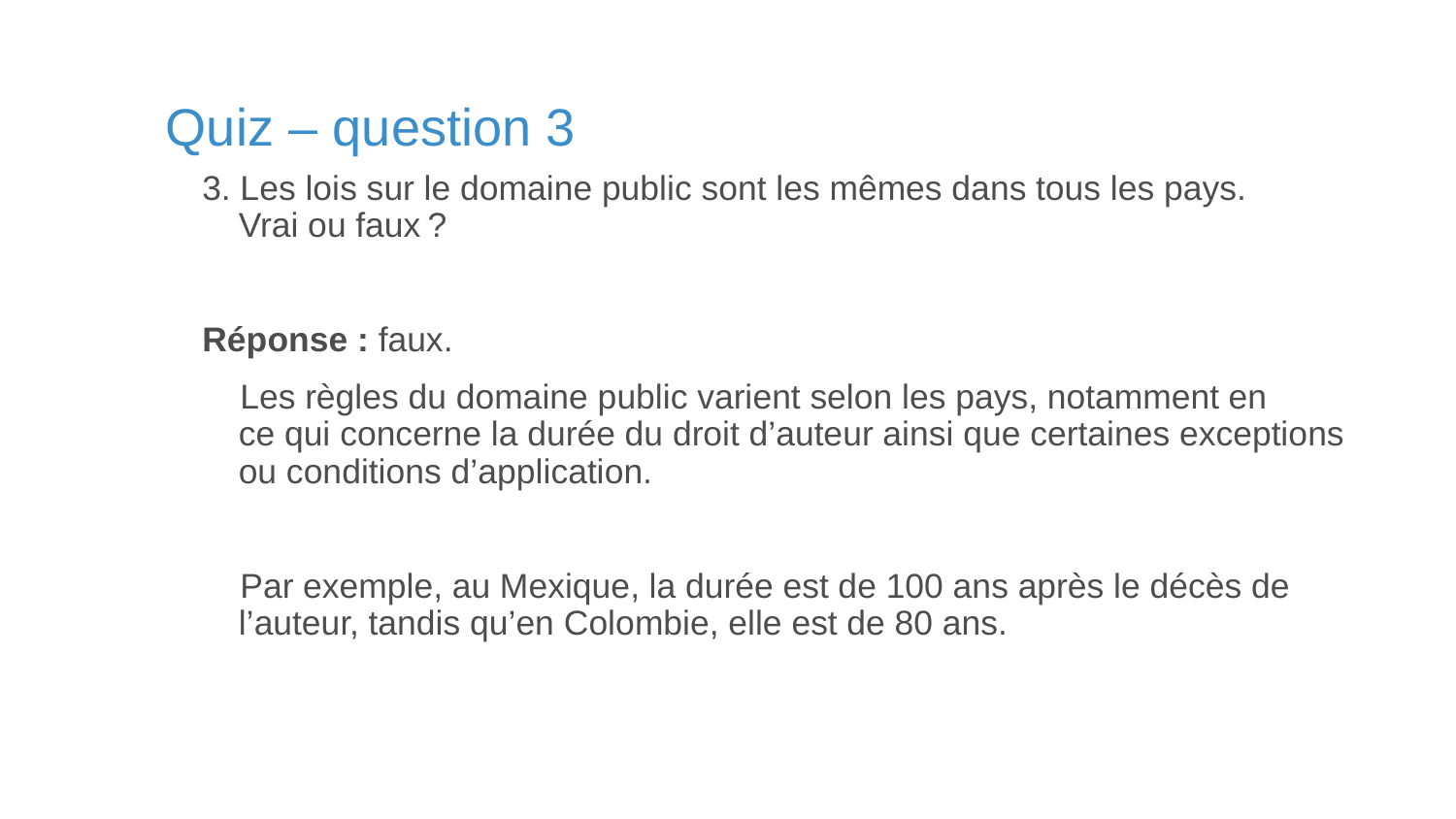

# Quiz – question 3
3. Les lois sur le domaine public sont les mêmes dans tous les pays.
Vrai ou faux ?

Réponse : faux.
    Les règles du domaine public varient selon les pays, notamment en
ce qui concerne la durée du droit d’auteur ainsi que certaines exceptions ou conditions d’application.

    Par exemple, au Mexique, la durée est de 100 ans après le décès de l’auteur, tandis qu’en Colombie, elle est de 80 ans.